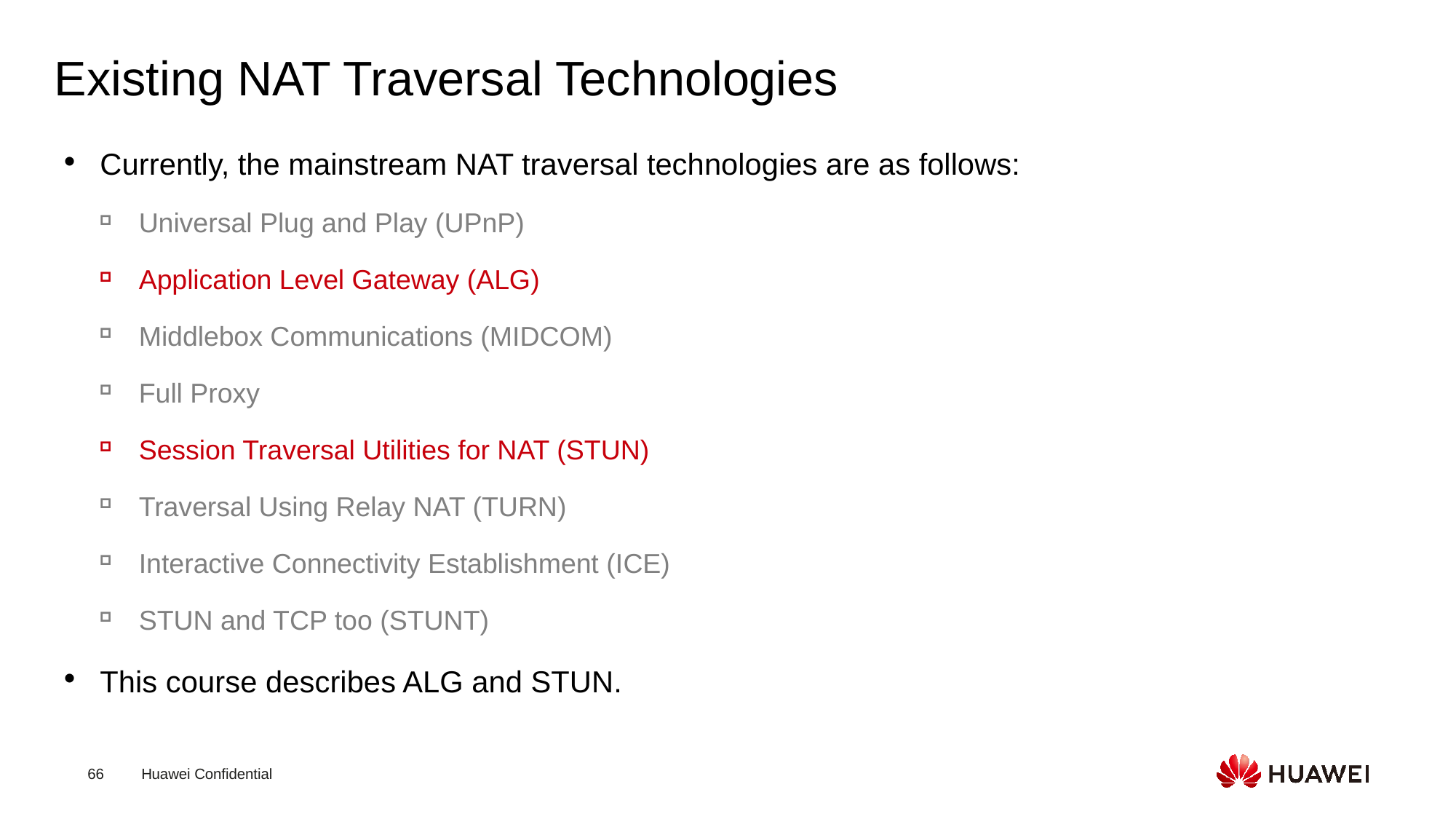

# Existing NAT Traversal Technologies
Currently, the mainstream NAT traversal technologies are as follows:
Universal Plug and Play (UPnP)
Application Level Gateway (ALG)
Middlebox Communications (MIDCOM)
Full Proxy
Session Traversal Utilities for NAT (STUN)
Traversal Using Relay NAT (TURN)
Interactive Connectivity Establishment (ICE)
STUN and TCP too (STUNT)
This course describes ALG and STUN.